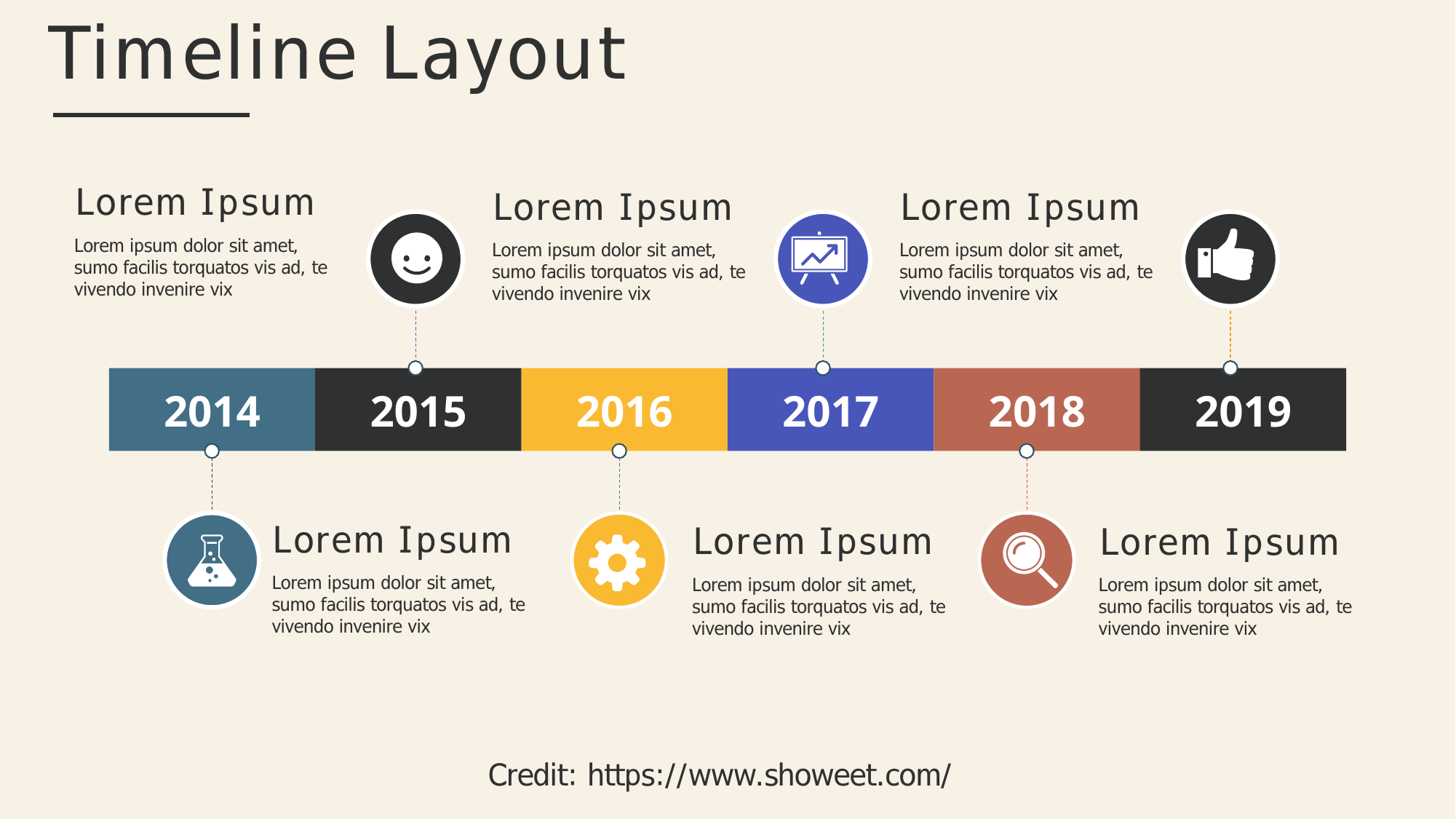

Timeline Layout
Lorem Ipsum
Lorem ipsum dolor sit amet, sumo facilis torquatos vis ad, te vivendo invenire vix
Lorem Ipsum
Lorem Ipsum

Lorem ipsum dolor sit amet, sumo facilis torquatos vis ad, te vivendo invenire vix
Lorem ipsum dolor sit amet, sumo facilis torquatos vis ad, te vivendo invenire vix

2014
2015
2016
2017
2018
2019

Lorem Ipsum

Lorem Ipsum
Lorem Ipsum

Lorem ipsum dolor sit amet, sumo facilis torquatos vis ad, te vivendo invenire vix
Lorem ipsum dolor sit amet, sumo facilis torquatos vis ad, te vivendo invenire vix
Lorem ipsum dolor sit amet, sumo facilis torquatos vis ad, te vivendo invenire vix
Credit: https://www.showeet.com/